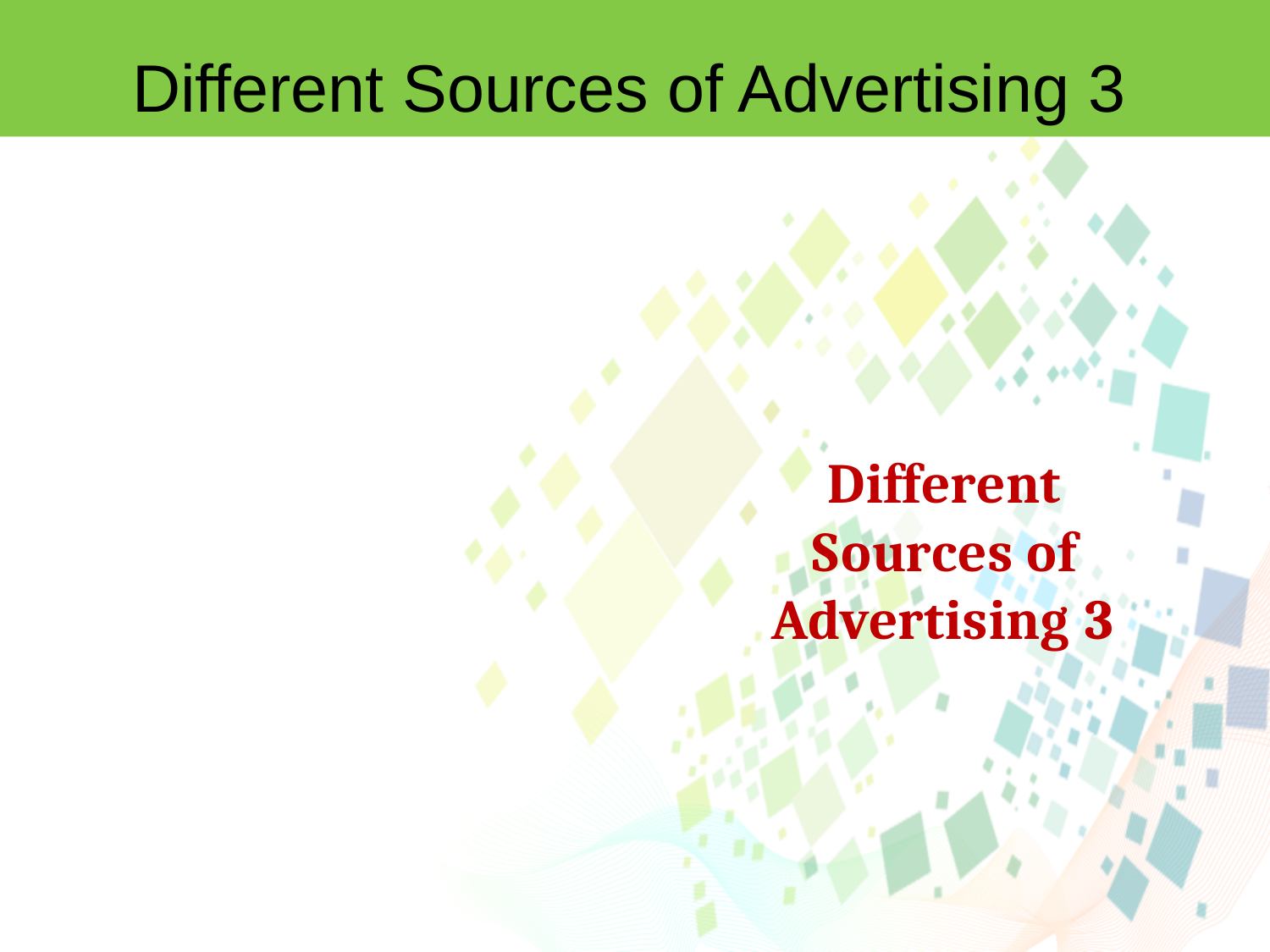

Different Sources of Advertising 3
Different Sources of Advertising 3